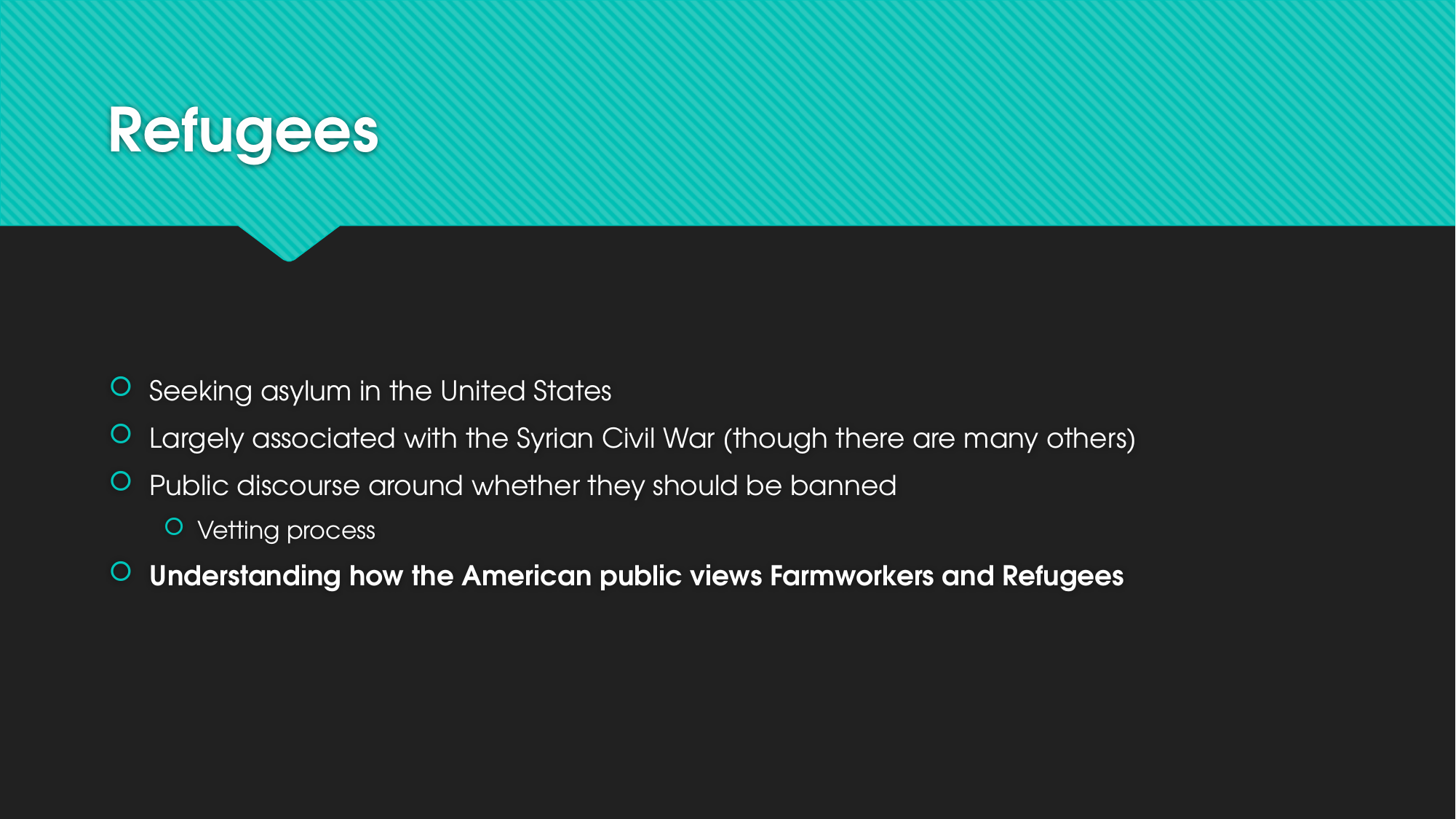

# Refugees
Seeking asylum in the United States
Largely associated with the Syrian Civil War (though there are many others)
Public discourse around whether they should be banned
Vetting process
Understanding how the American public views Farmworkers and Refugees